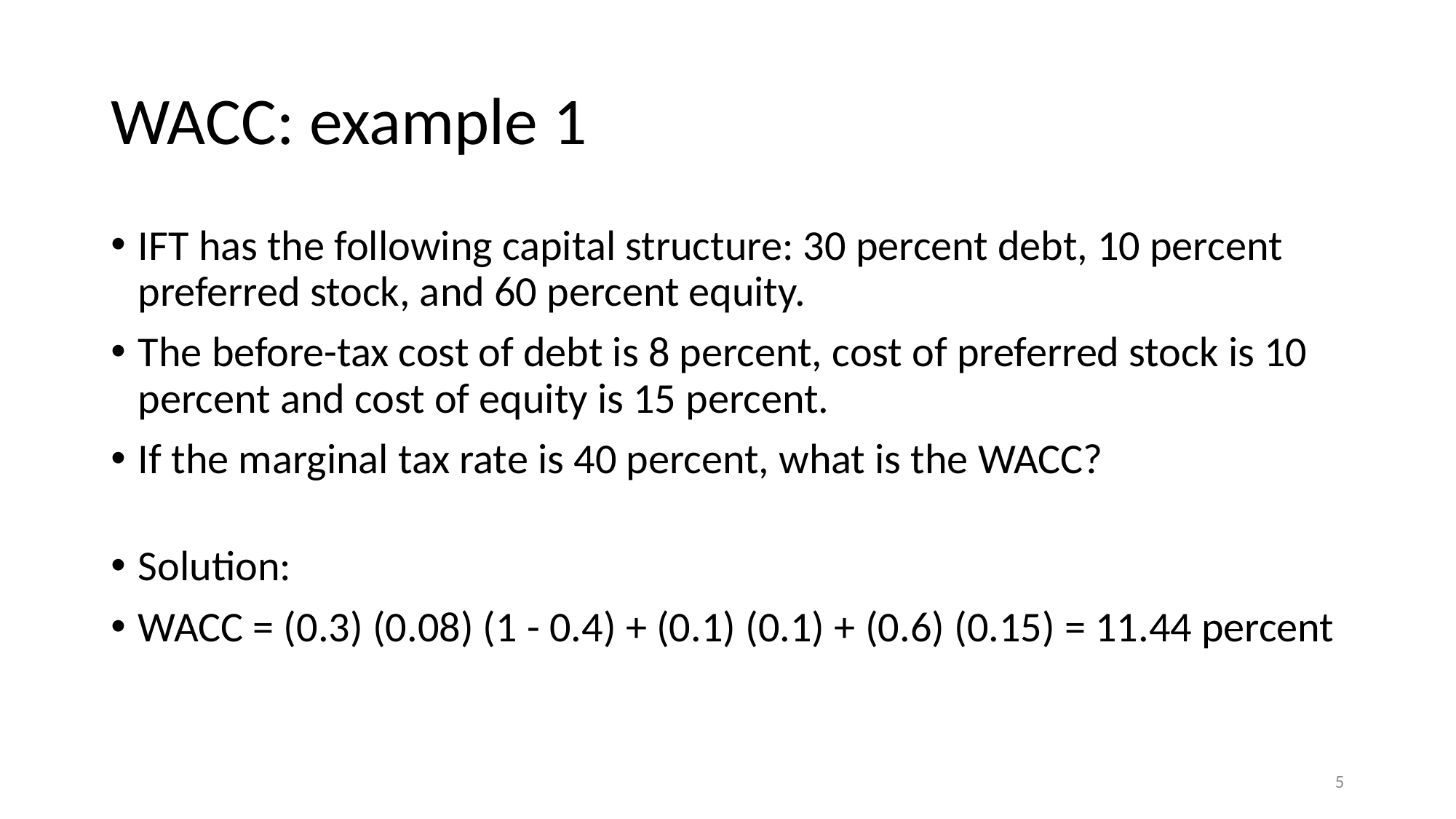

# WACC: example 1
IFT has the following capital structure: 30 percent debt, 10 percent preferred stock, and 60 percent equity.
The before-tax cost of debt is 8 percent, cost of preferred stock is 10 percent and cost of equity is 15 percent.
If the marginal tax rate is 40 percent, what is the WACC?
Solution:
WACC = (0.3) (0.08) (1 - 0.4) + (0.1) (0.1) + (0.6) (0.15) = 11.44 percent
5